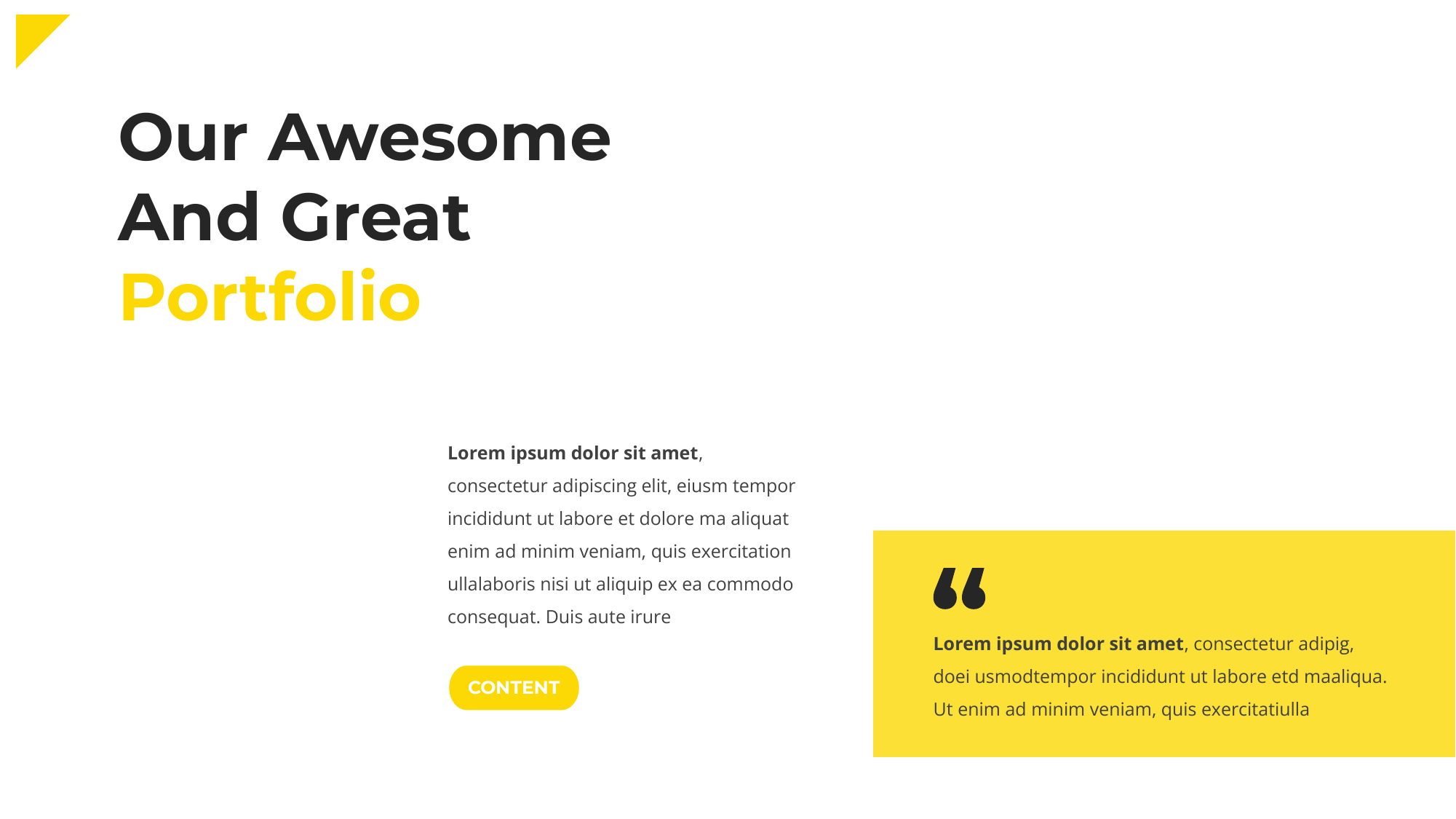

Our Awesome And Great Portfolio

Lorem ipsum dolor sit amet, consectetur adipiscing elit, eiusm tempor incididunt ut labore et dolore ma aliquat enim ad minim veniam, quis exercitation ullalaboris nisi ut aliquip ex ea commodo consequat. Duis aute irure

Lorem ipsum dolor sit amet, consectetur adipig, doei usmodtempor incididunt ut labore etd maaliqua. Ut enim ad minim veniam, quis exercitatiulla

CONTENT